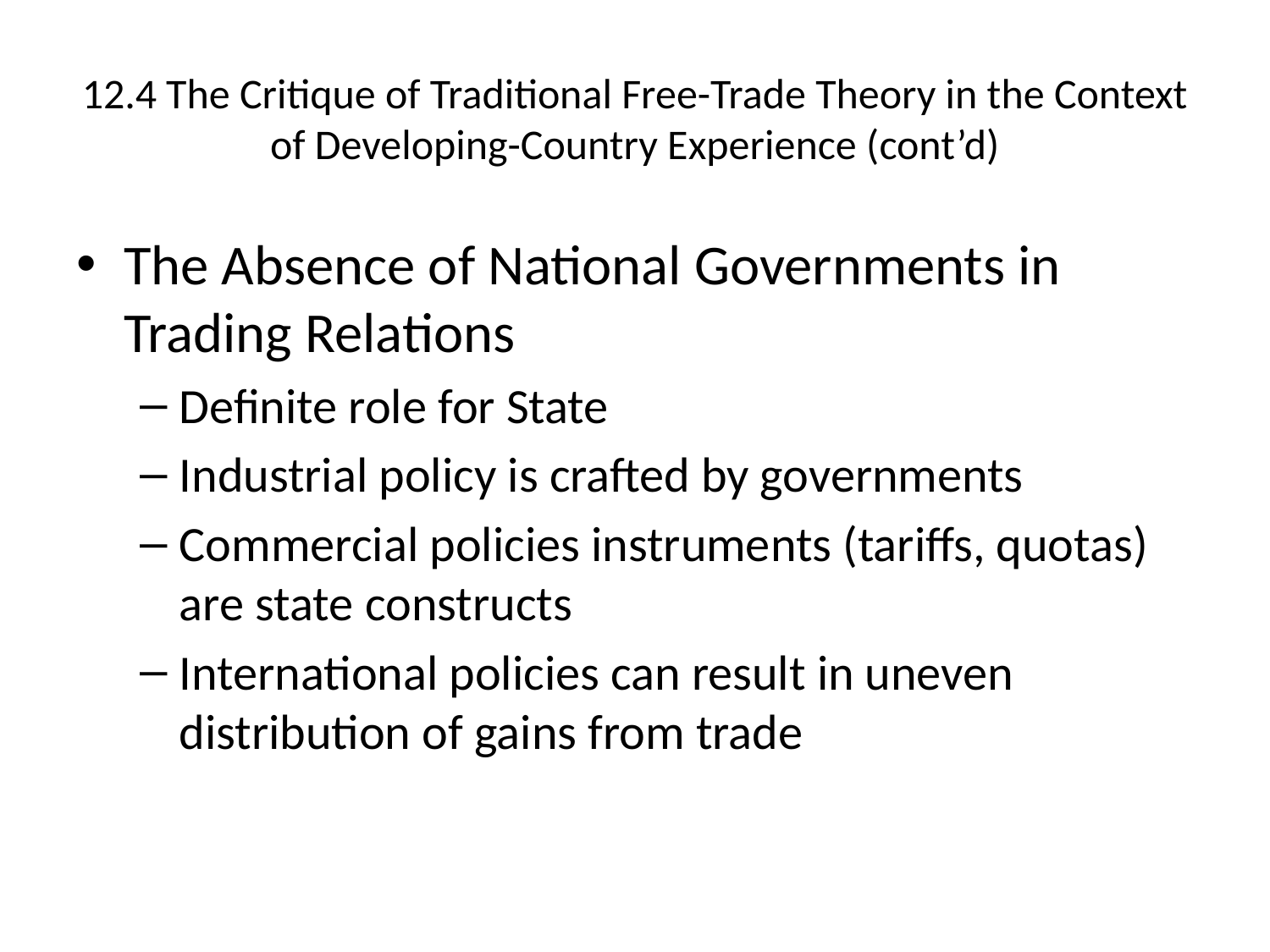

12.4 The Critique of Traditional Free-Trade Theory in the Context of Developing-Country Experience (cont’d)
The Absence of National Governments in Trading Relations
Definite role for State
Industrial policy is crafted by governments
Commercial policies instruments (tariffs, quotas) are state constructs
International policies can result in uneven distribution of gains from trade